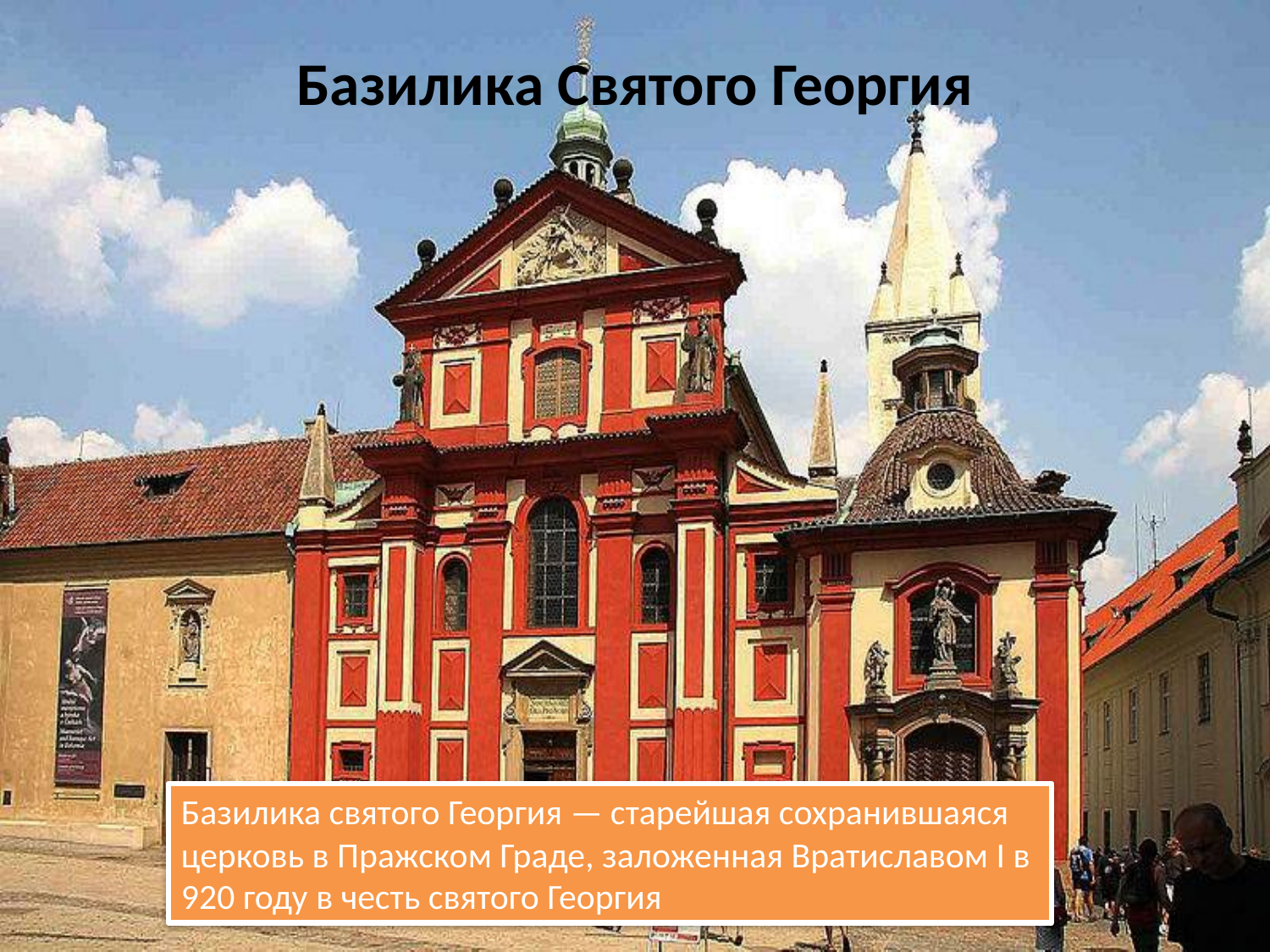

# Базилика Святого Георгия
Базилика святого Георгия — старейшая сохранившаяся церковь в Пражском Граде, заложенная Вратиславом I в 920 году в честь святого Георгия